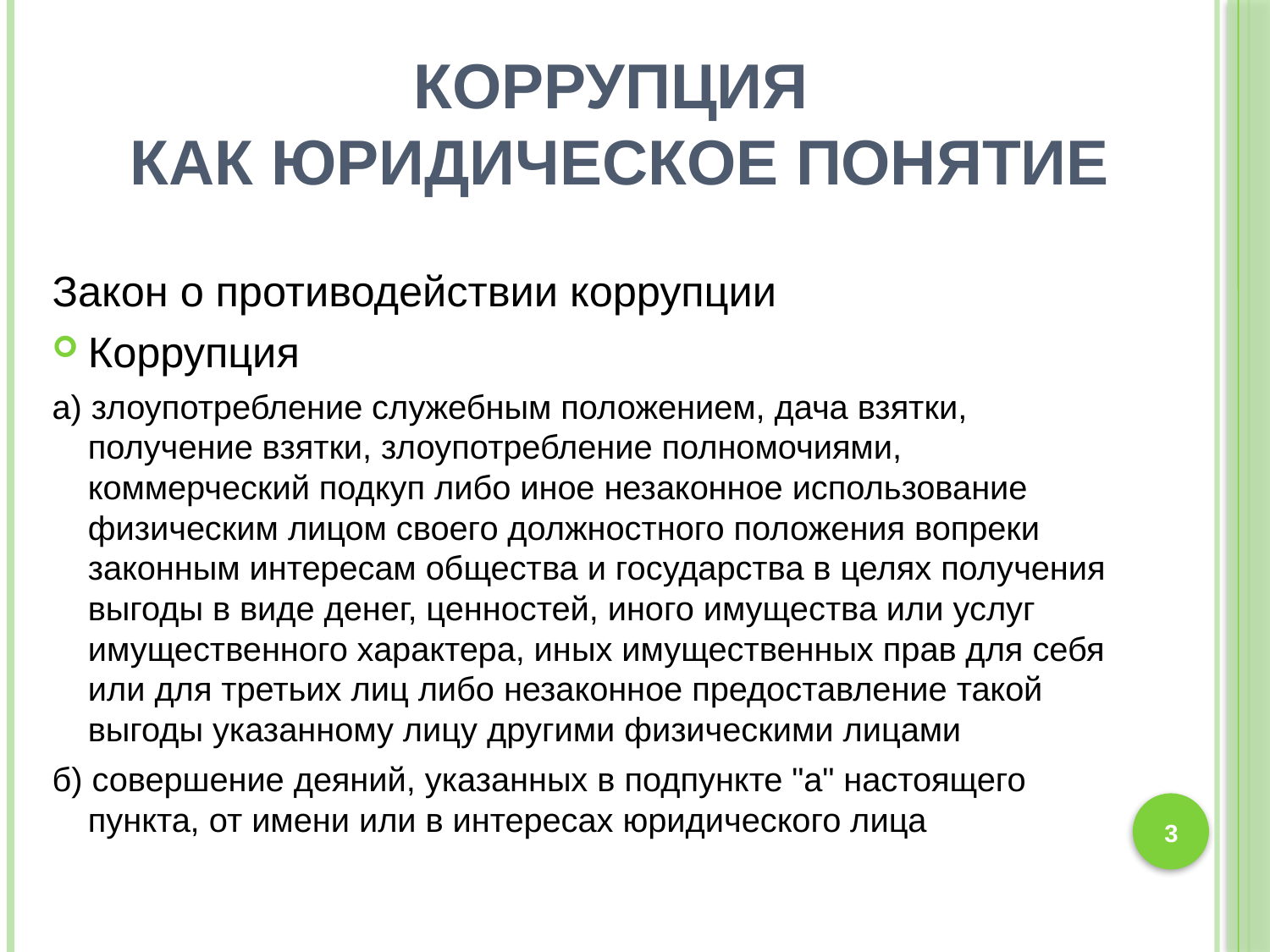

# Коррупция как юридическое понятие
Закон о противодействии коррупции
Коррупция
а) злоупотребление служебным положением, дача взятки, получение взятки, злоупотребление полномочиями, коммерческий подкуп либо иное незаконное использование физическим лицом своего должностного положения вопреки законным интересам общества и государства в целях получения выгоды в виде денег, ценностей, иного имущества или услуг имущественного характера, иных имущественных прав для себя или для третьих лиц либо незаконное предоставление такой выгоды указанному лицу другими физическими лицами
б) совершение деяний, указанных в подпункте "а" настоящего пункта, от имени или в интересах юридического лица
3